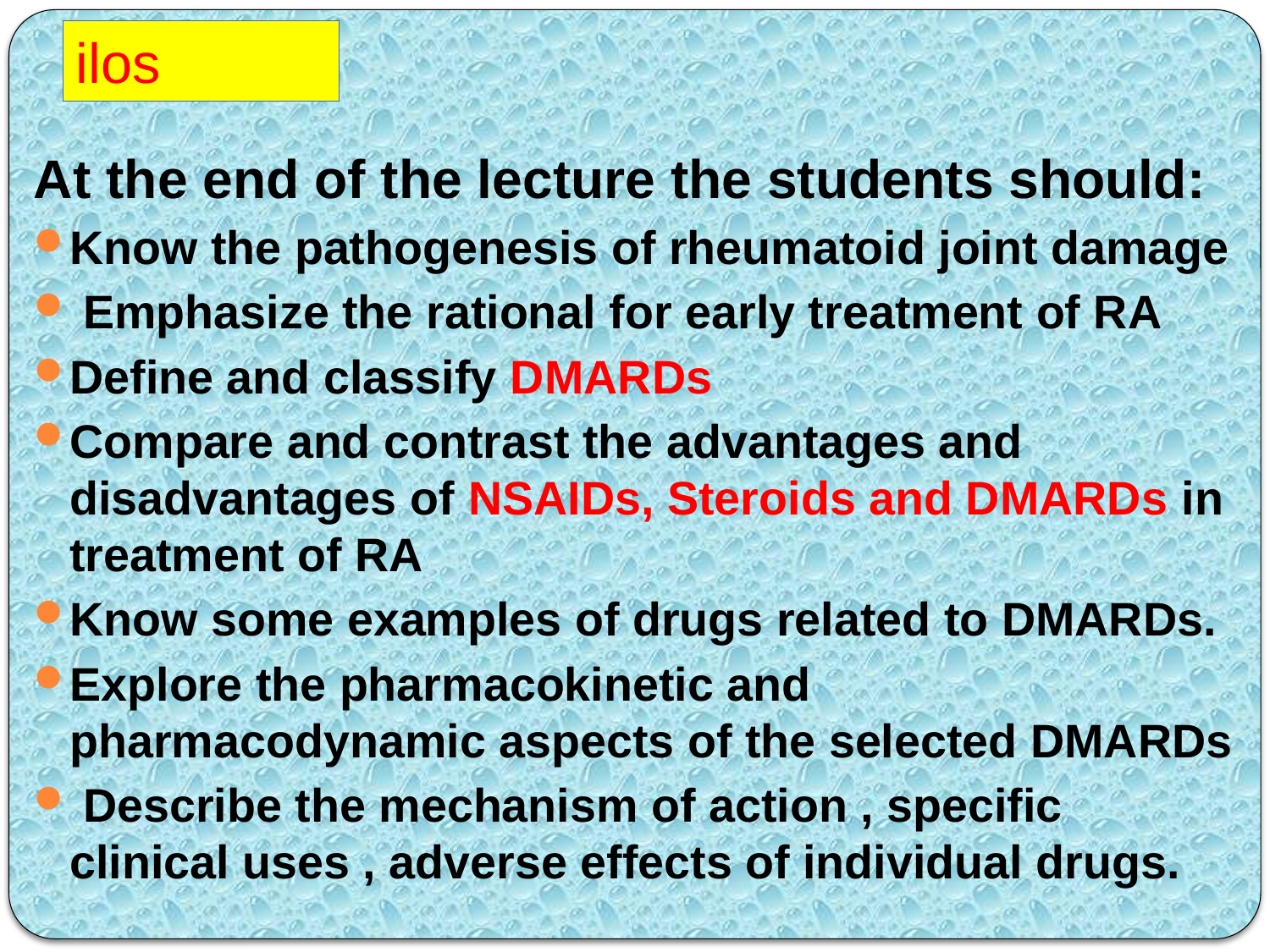

#
ilos
At the end of the lecture the students should:
Know the pathogenesis of rheumatoid joint damage
 Emphasize the rational for early treatment of RA
Define and classify DMARDs
Compare and contrast the advantages and disadvantages of NSAIDs, Steroids and DMARDs in treatment of RA
Know some examples of drugs related to DMARDs.
Explore the pharmacokinetic and pharmacodynamic aspects of the selected DMARDs
 Describe the mechanism of action , specific clinical uses , adverse effects of individual drugs.